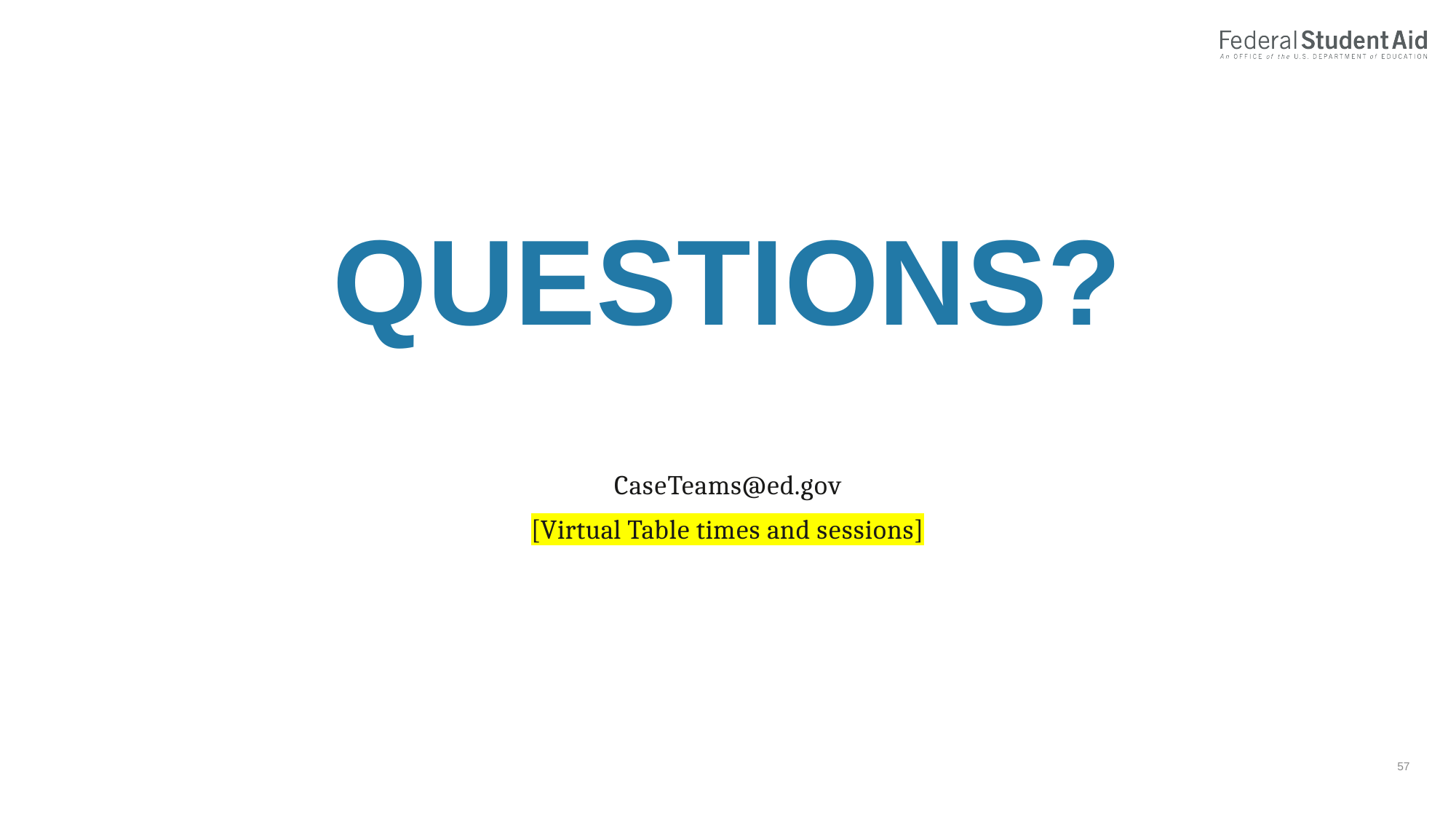

QUESTIONS?
CaseTeams@ed.gov
[Virtual Table times and sessions]
57